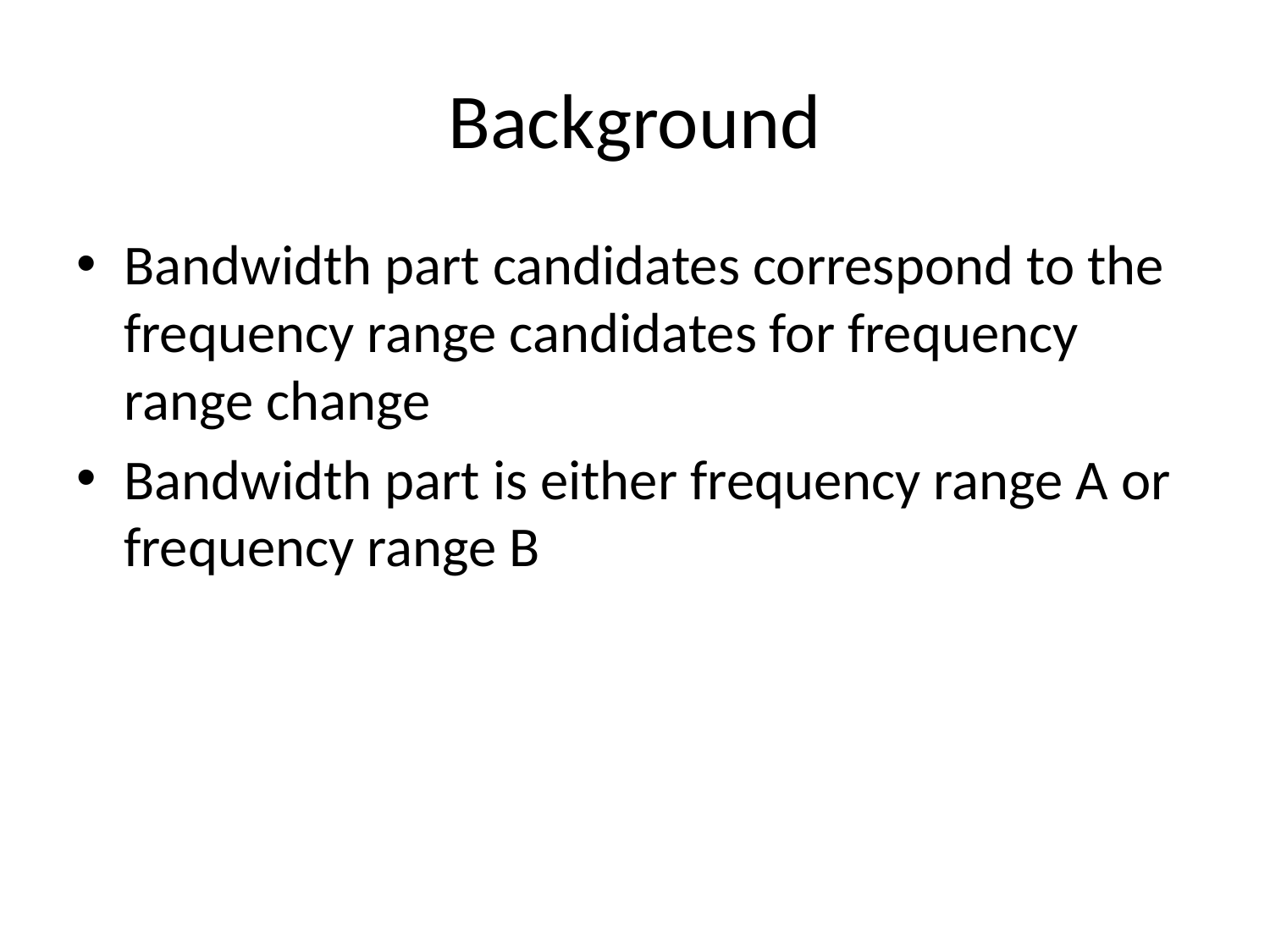

# Background
Bandwidth part candidates correspond to the frequency range candidates for frequency range change
Bandwidth part is either frequency range A or frequency range B